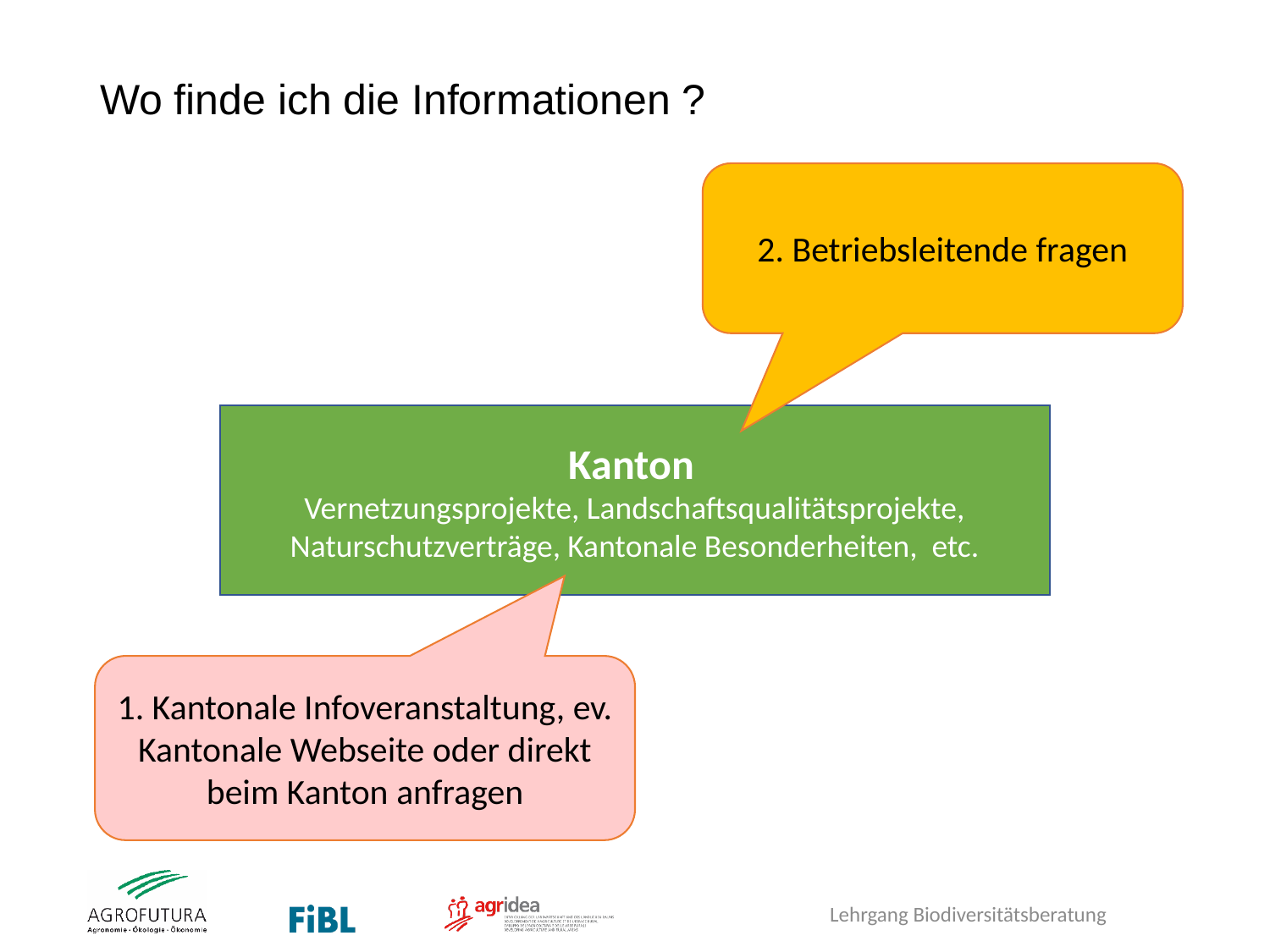

# Wo finde ich die Informationen ?
2. Betriebsleitende fragen
Kanton
Vernetzungsprojekte, Landschaftsqualitätsprojekte, Naturschutzverträge, Kantonale Besonderheiten,  etc.
1. Kantonale Infoveranstaltung, ev. Kantonale Webseite oder direkt beim Kanton anfragen
Lehrgang Biodiversitätsberatung